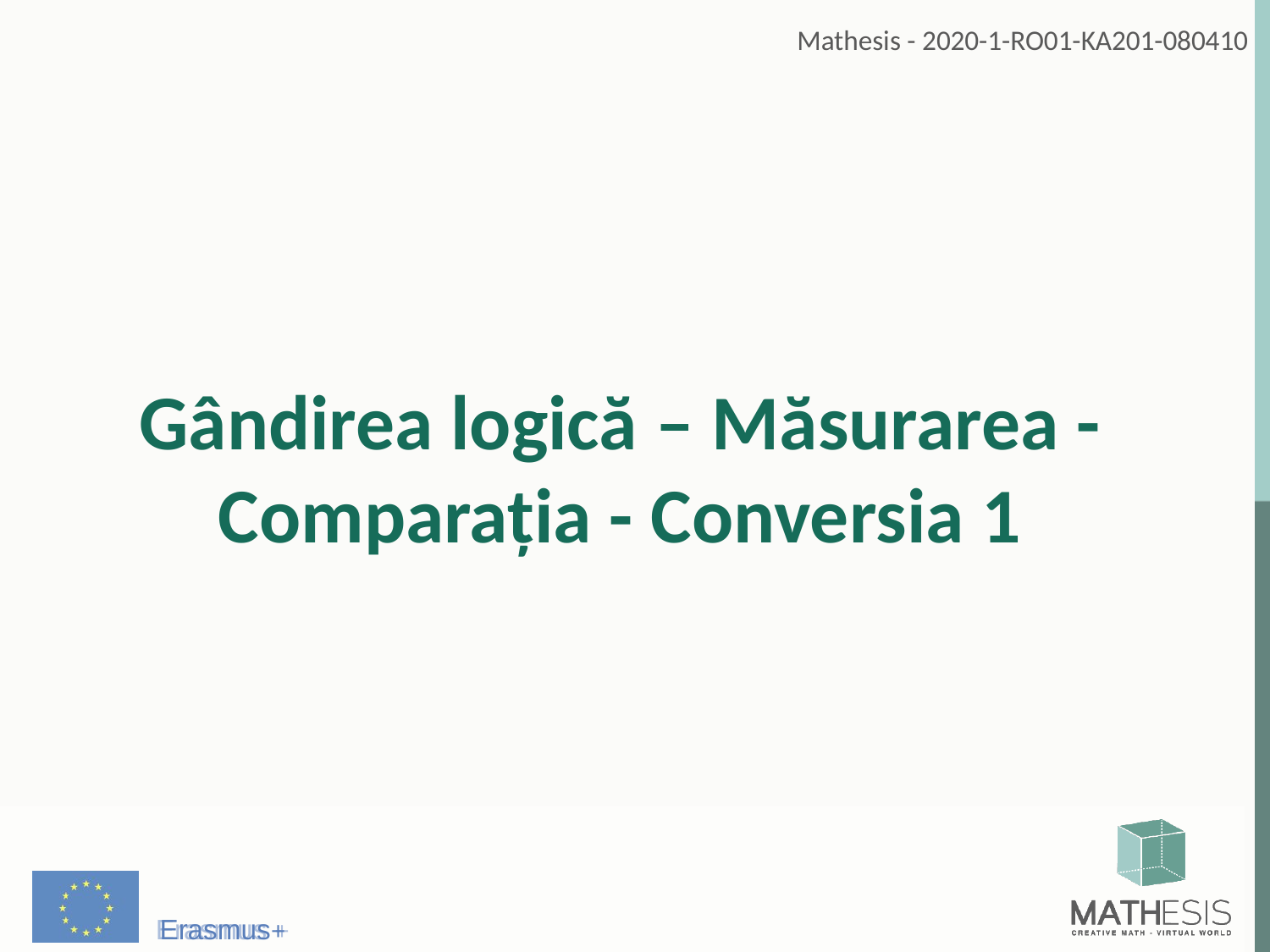

# Gândirea logică – Măsurarea - Comparația - Conversia 1